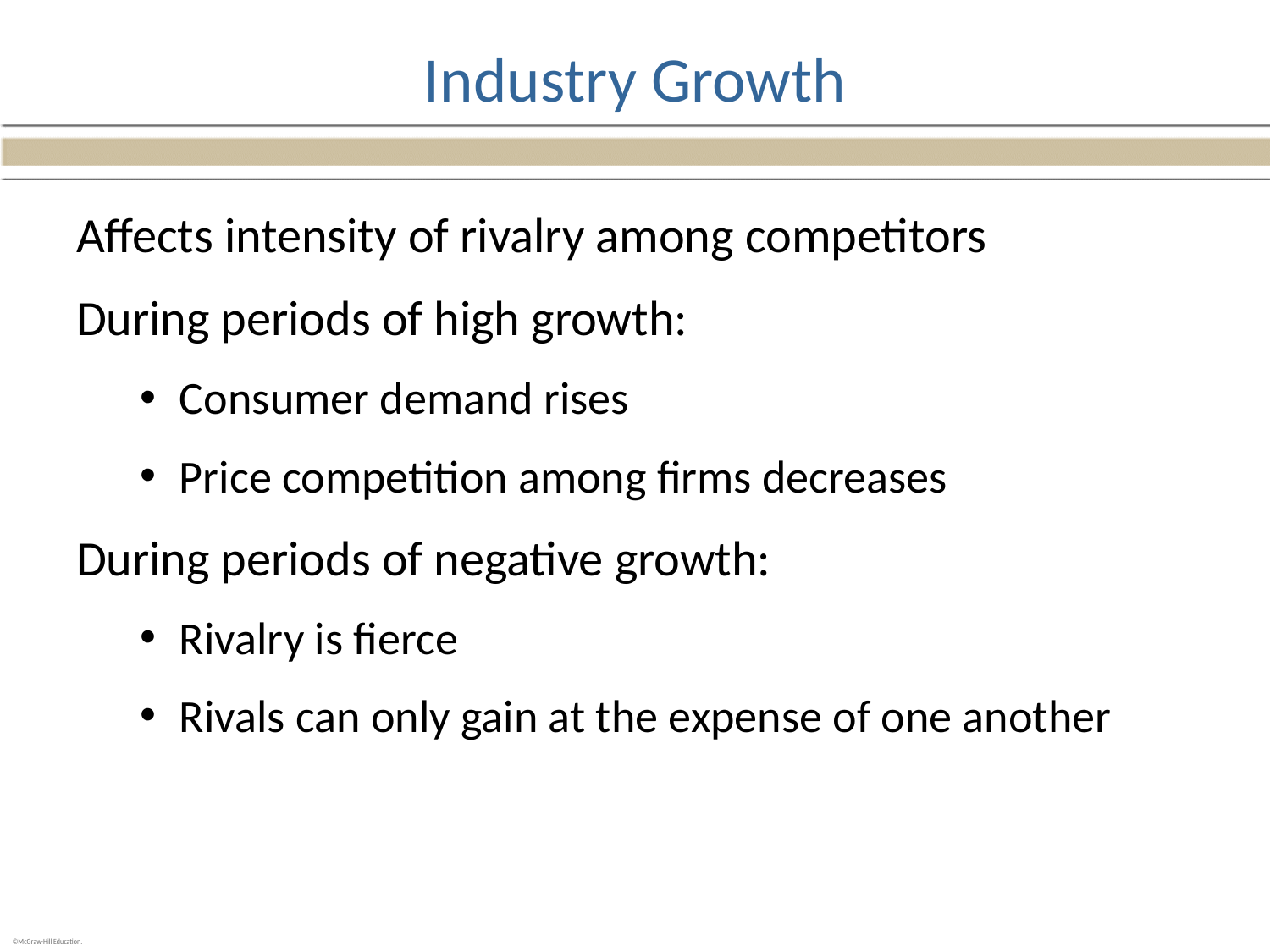

# Industry Growth
Affects intensity of rivalry among competitors
During periods of high growth:
Consumer demand rises
Price competition among firms decreases
During periods of negative growth:
Rivalry is fierce
Rivals can only gain at the expense of one another